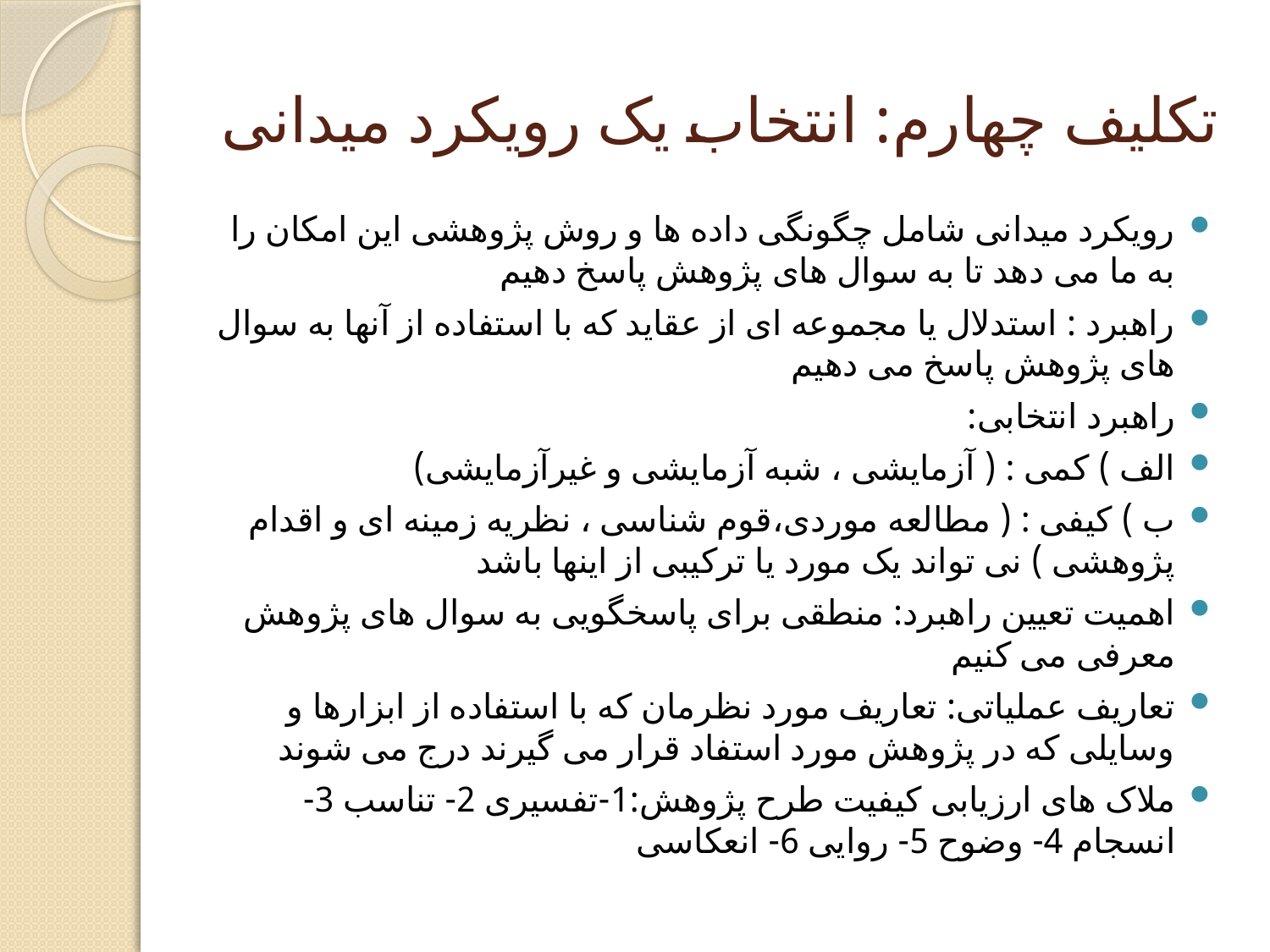

# تکلیف چهارم: انتخاب یک رویکرد میدانی
رویکرد میدانی شامل چگونگی داده ها و روش پژوهشی این امکان را به ما می دهد تا به سوال های پژوهش پاسخ دهیم
راهبرد : استدلال یا مجموعه ای از عقاید که با استفاده از آنها به سوال های پژوهش پاسخ می دهیم
راهبرد انتخابی:
الف ) کمی : ( آزمایشی ، شبه آزمایشی و غیرآزمایشی)
ب ) کیفی : ( مطالعه موردی،قوم شناسی ، نظریه زمینه ای و اقدام پژوهشی ) نی تواند یک مورد یا ترکیبی از اینها باشد
اهمیت تعیین راهبرد: منطقی برای پاسخگویی به سوال های پژوهش معرفی می کنیم
تعاریف عملیاتی: تعاریف مورد نظرمان که با استفاده از ابزارها و وسایلی که در پژوهش مورد استفاد قرار می گیرند درج می شوند
ملاک های ارزیابی کیفیت طرح پژوهش:1-تفسیری 2- تناسب 3- انسجام 4- وضوح 5- روایی 6- انعکاسی